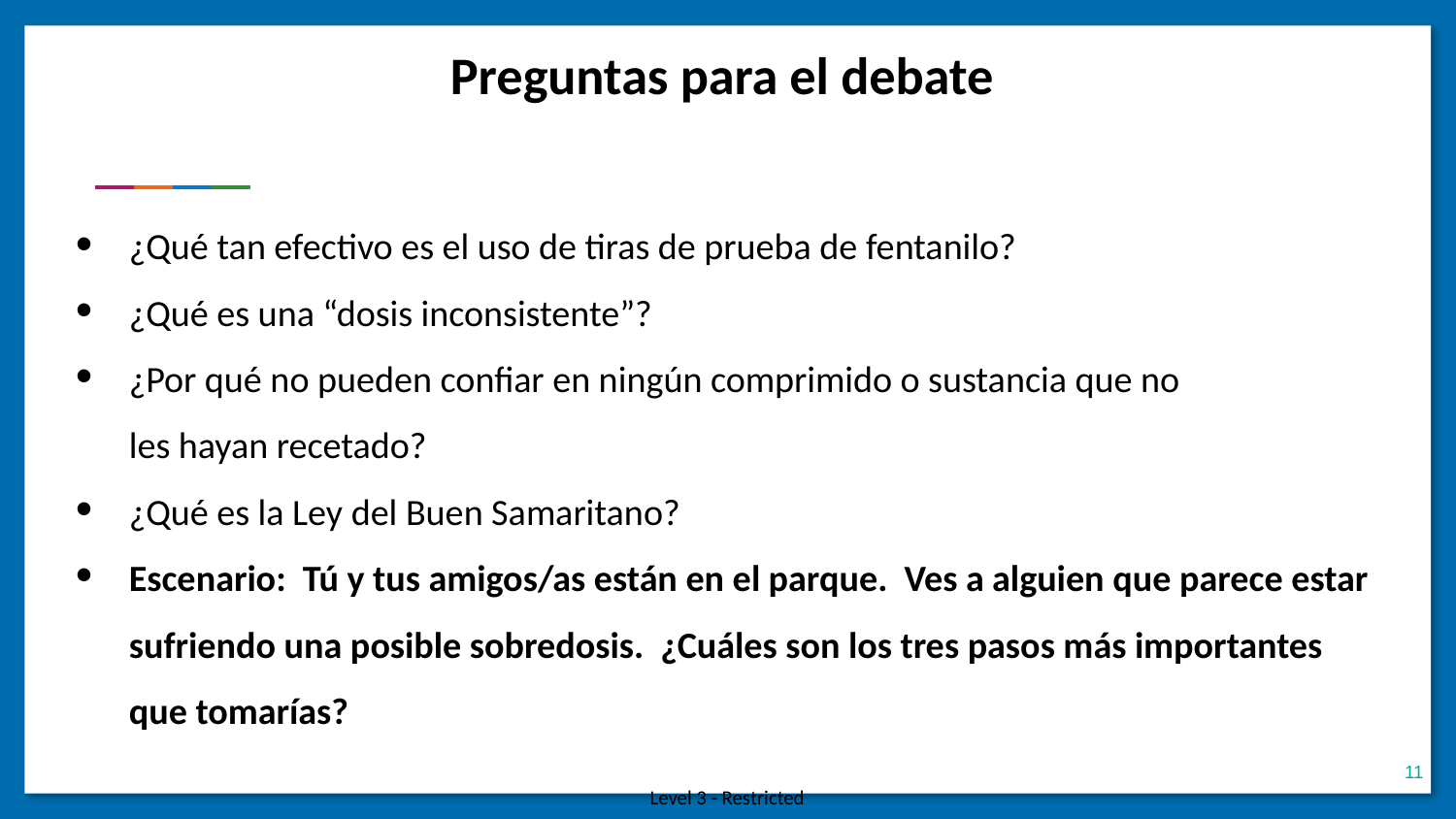

# Preguntas para el debate
Preguntas para el debate

¿Qué tan efectivo es el uso de tiras de prueba de fentanilo?
¿Qué es una “dosis inconsistente”?
¿Por qué no pueden confiar en ningún comprimido o sustancia que no
les hayan recetado?
¿Qué es la Ley del Buen Samaritano?
Escenario:  Tú y tus amigos/as están en el parque.  Ves a alguien que parece estar sufriendo una posible sobredosis.  ¿Cuáles son los tres pasos más importantes que tomarías?
11